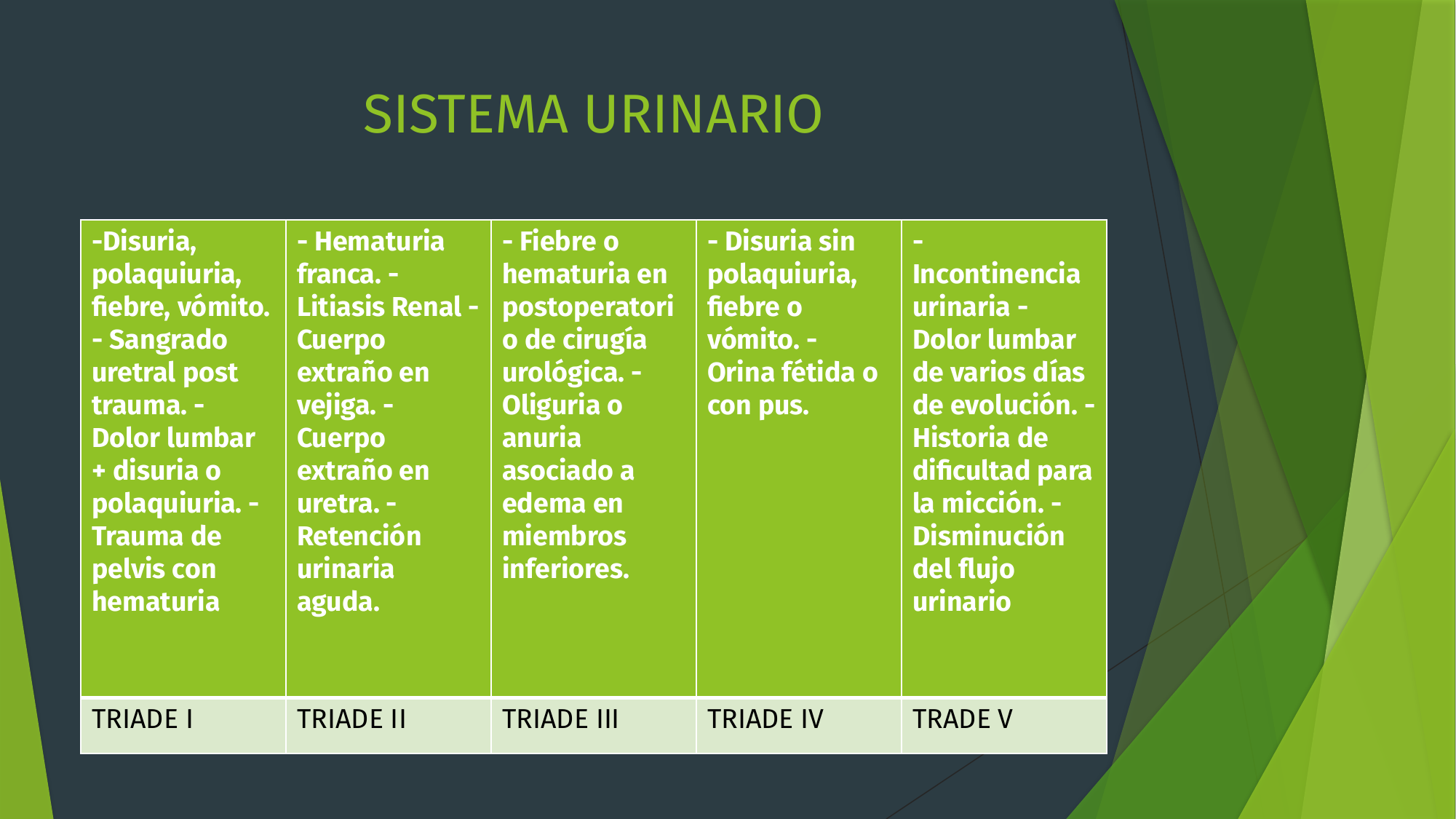

# SISTEMA URINARIO
| -Disuria, polaquiuria, fiebre, vómito. - Sangrado uretral post trauma. - Dolor lumbar + disuria o polaquiuria. - Trauma de pelvis con hematuria | - Hematuria franca. - Litiasis Renal - Cuerpo extraño en vejiga. - Cuerpo extraño en uretra. - Retención urinaria aguda. | - Fiebre o hematuria en postoperatorio de cirugía urológica. - Oliguria o anuria asociado a edema en miembros inferiores. | - Disuria sin polaquiuria, fiebre o vómito. - Orina fétida o con pus. | - Incontinencia urinaria - Dolor lumbar de varios días de evolución. - Historia de dificultad para la micción. - Disminución del flujo urinario |
| --- | --- | --- | --- | --- |
| TRIADE I | TRIADE II | TRIADE III | TRIADE IV | TRADE V |